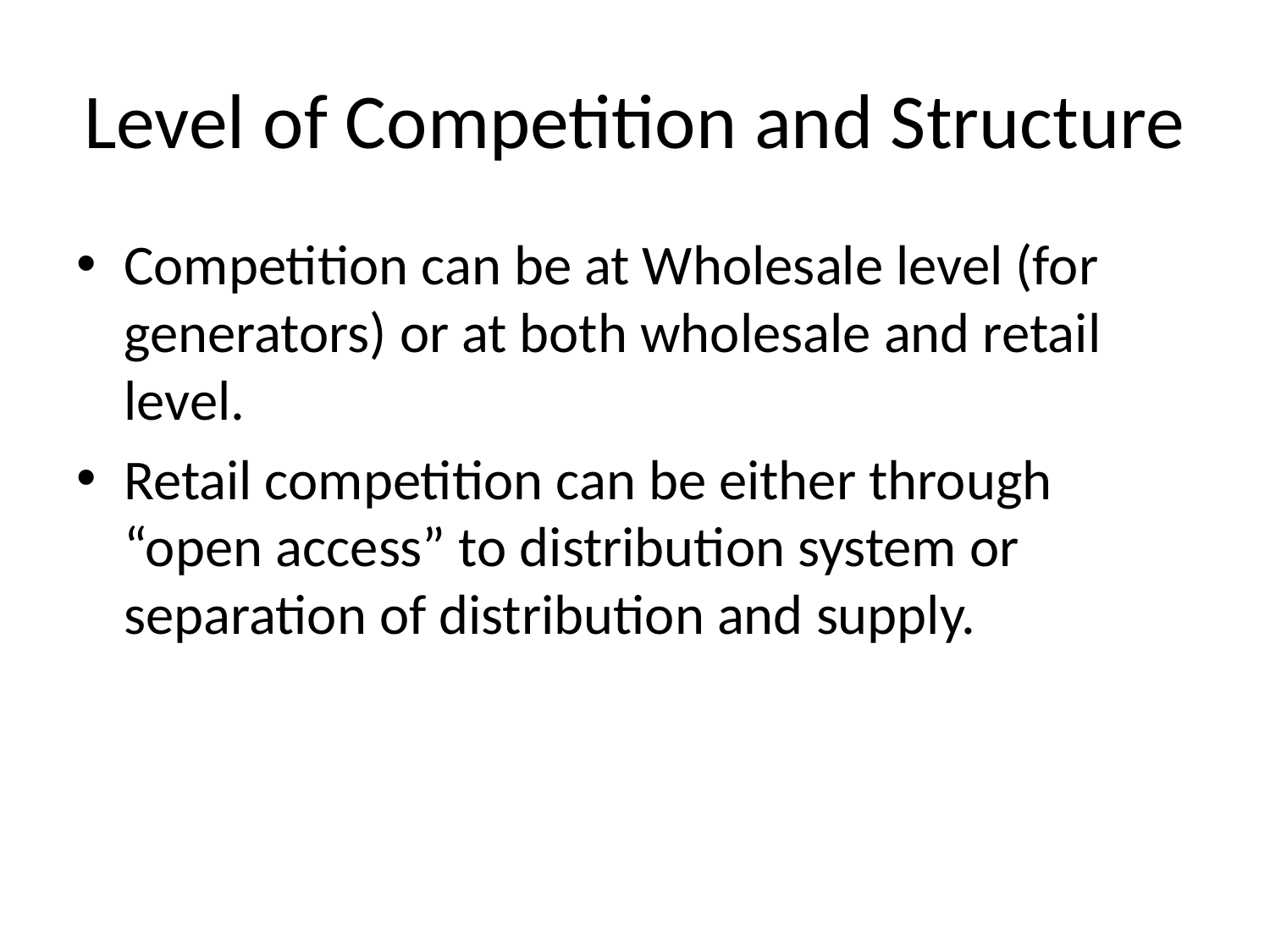

# Level of Competition and Structure
Competition can be at Wholesale level (for generators) or at both wholesale and retail level.
Retail competition can be either through “open access” to distribution system or separation of distribution and supply.